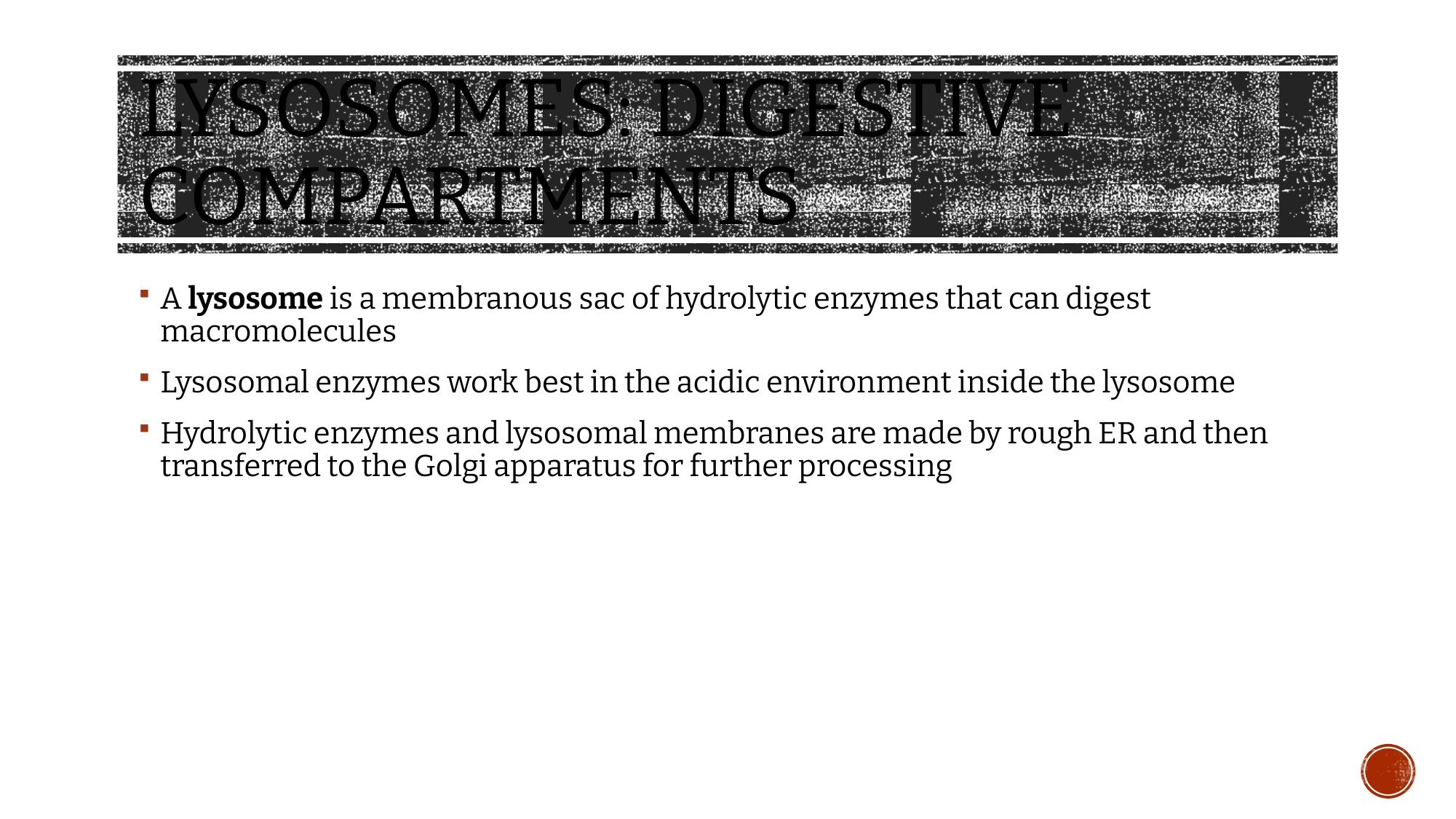

# Lysosomes: Digestive Compartments

A lysosome is a membranous sac of hydrolytic enzymes that can digest macromolecules
Lysosomal enzymes work best in the acidic environment inside the lysosome
Hydrolytic enzymes and lysosomal membranes are made by rough ER and then transferred to the Golgi apparatus for further processing